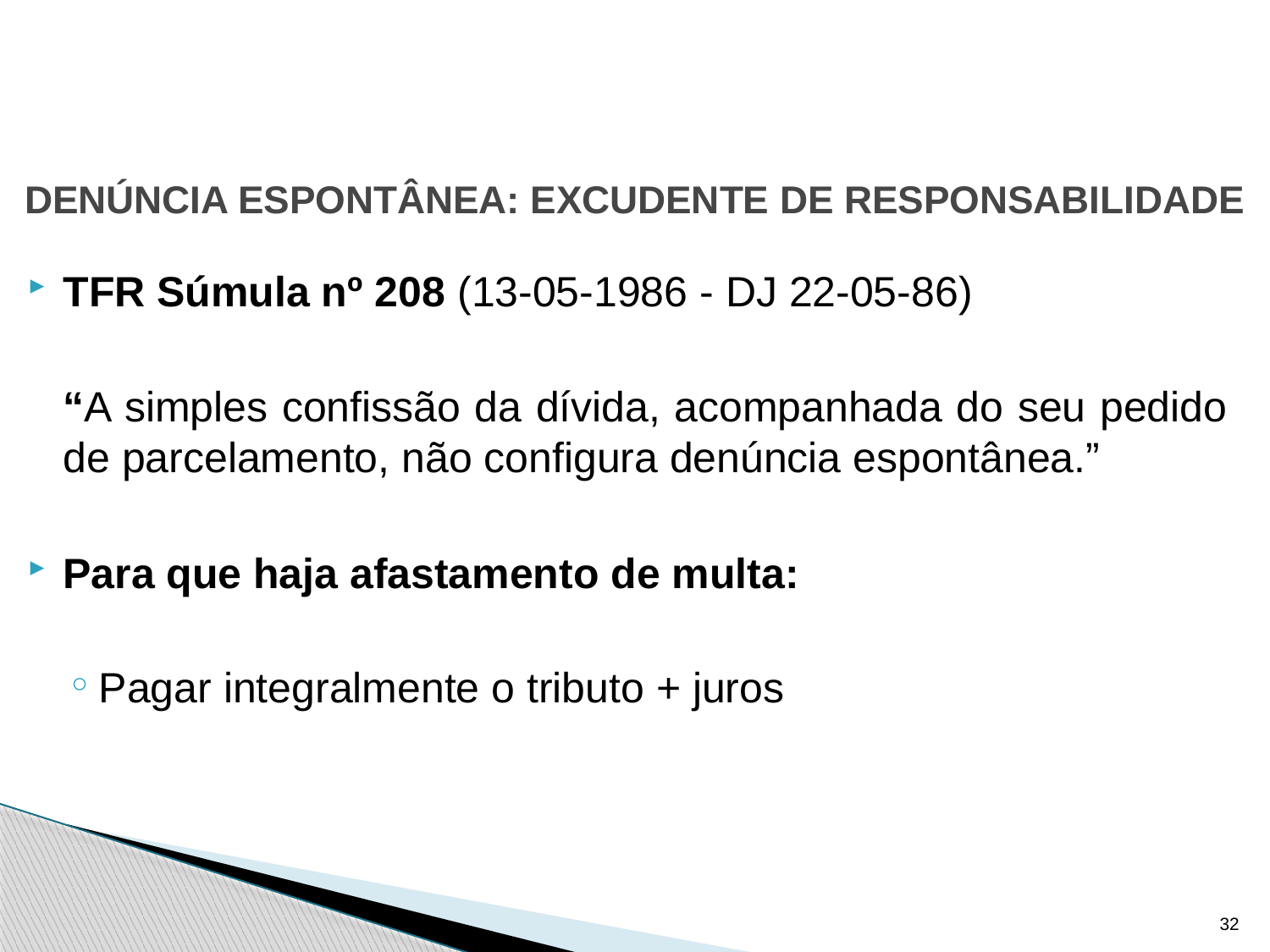

# DENÚNCIA ESPONTÂNEA: EXCUDENTE DE RESPONSABILIDADE
TFR Súmula nº 208 (13-05-1986 - DJ 22-05-86)

	“A simples confissão da dívida, acompanhada do seu pedido de parcelamento, não configura denúncia espontânea.”

Para que haja afastamento de multa:

Pagar integralmente o tributo + juros

32